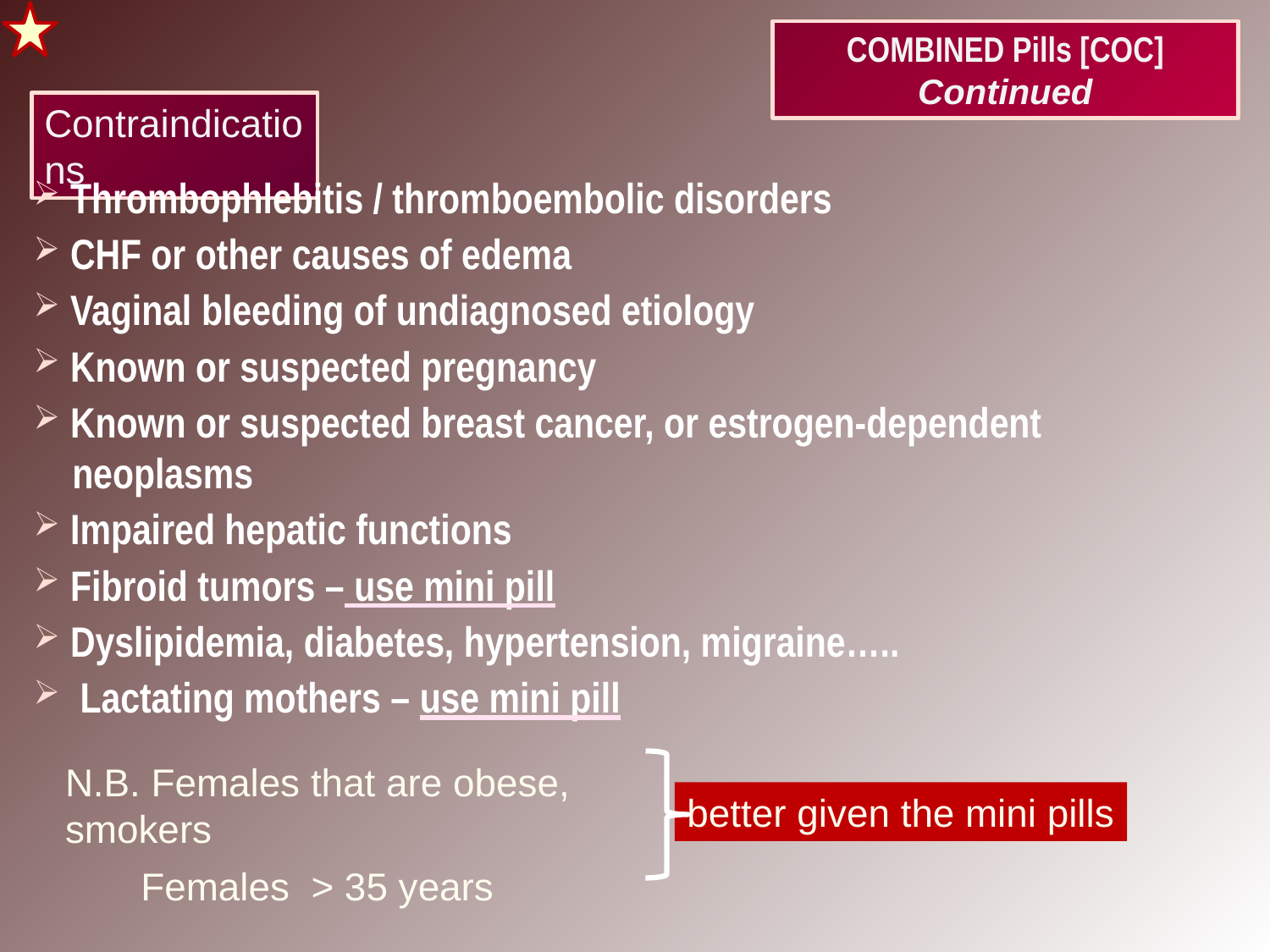

COMBINED Pills [COC] Continued
Contraindications
 Thrombophlebitis / thromboembolic disorders
 CHF or other causes of edema
 Vaginal bleeding of undiagnosed etiology
 Known or suspected pregnancy
 Known or suspected breast cancer, or estrogen-dependent
    neoplasms
 Impaired hepatic functions
 Fibroid tumors – use mini pill
 Dyslipidemia, diabetes, hypertension, migraine…..
  Lactating mothers – use mini pill

N.B. Females that are obese, smokers
       Females  > 35 years
better given the mini pills